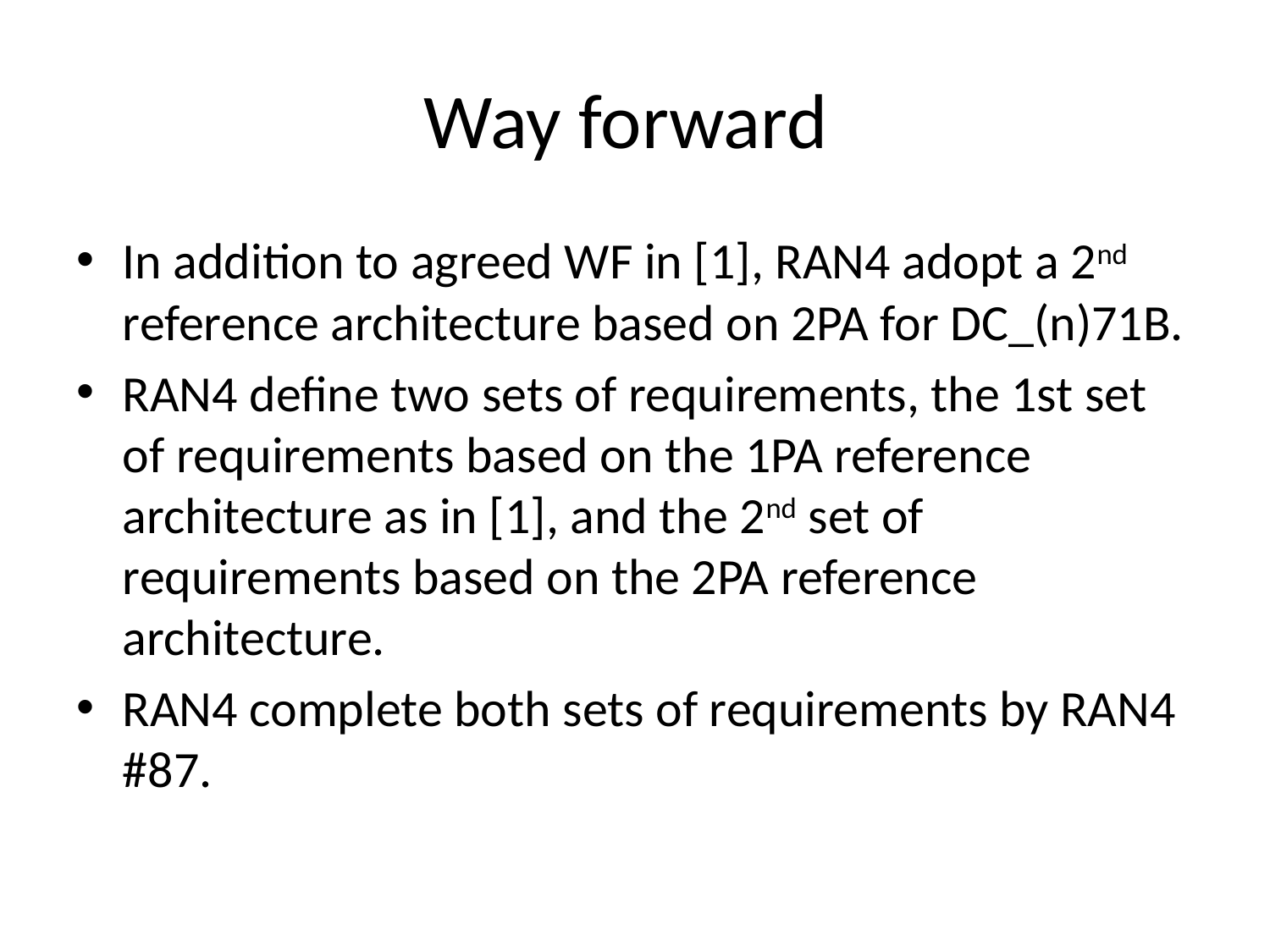

# Way forward
In addition to agreed WF in [1], RAN4 adopt a 2nd reference architecture based on 2PA for DC_(n)71B.
RAN4 define two sets of requirements, the 1st set of requirements based on the 1PA reference architecture as in [1], and the 2nd set of requirements based on the 2PA reference architecture.
RAN4 complete both sets of requirements by RAN4 #87.